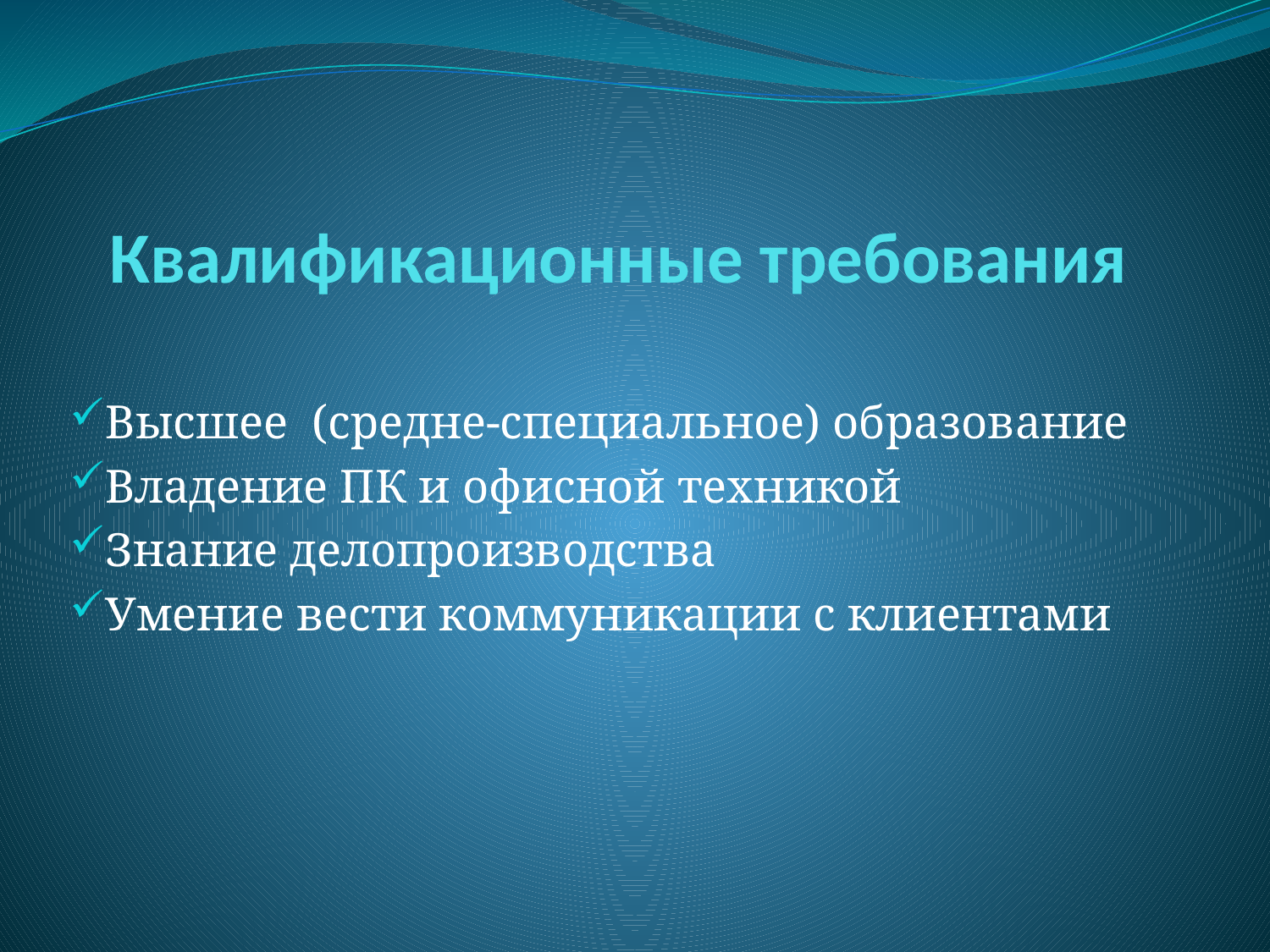

# Квалификационные требования
Высшее  (средне-специальное) образование
Владение ПК и офисной техникой
Знание делопроизводства
Умение вести коммуникации с клиентами